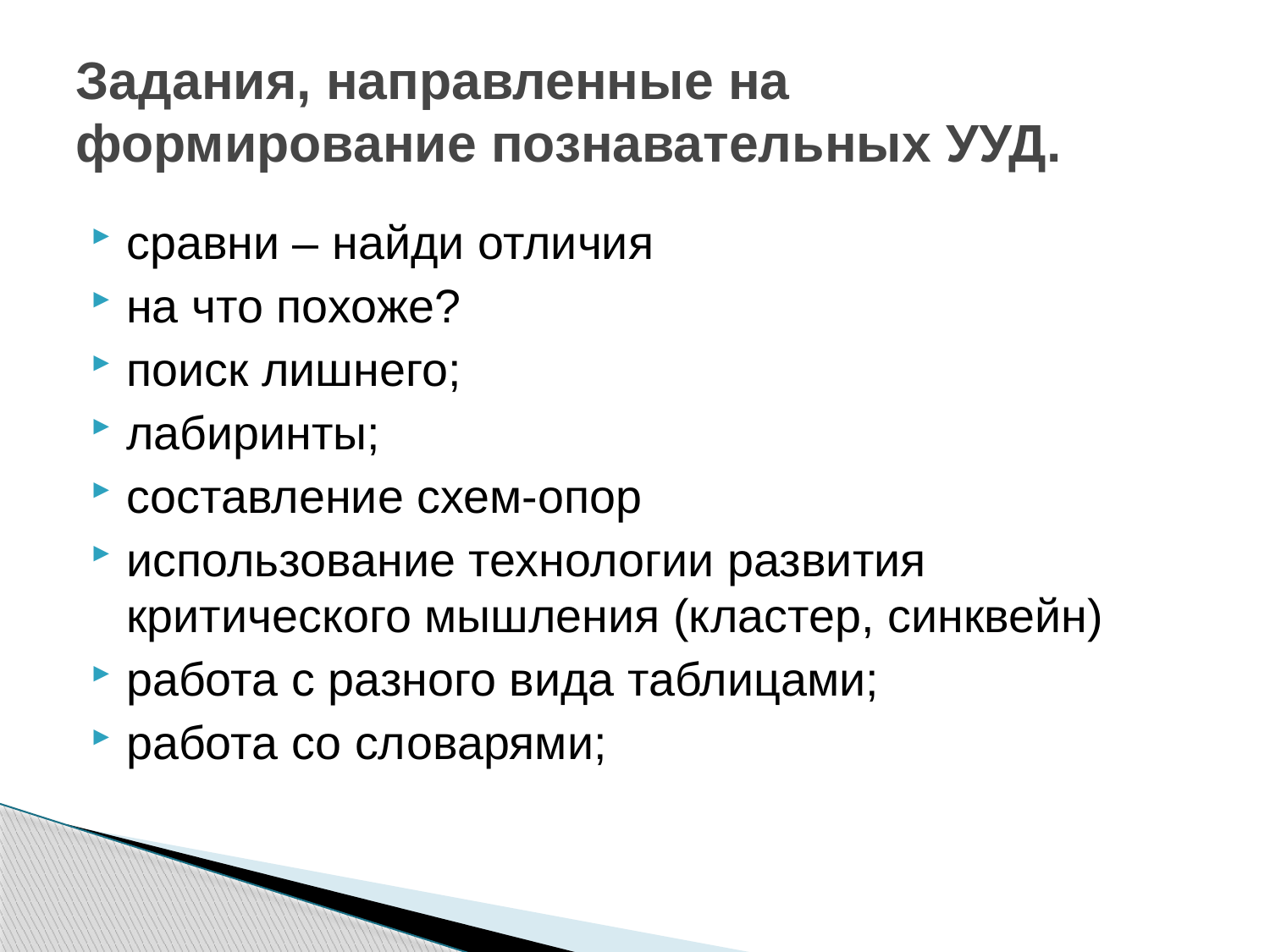

# Задания, направленные на формирование познавательных УУД.
сравни – найди отличия
на что похоже?
поиск лишнего;
лабиринты;
составление схем-опор
использование технологии развития критического мышления (кластер, синквейн)
работа с разного вида таблицами;
работа со словарями;